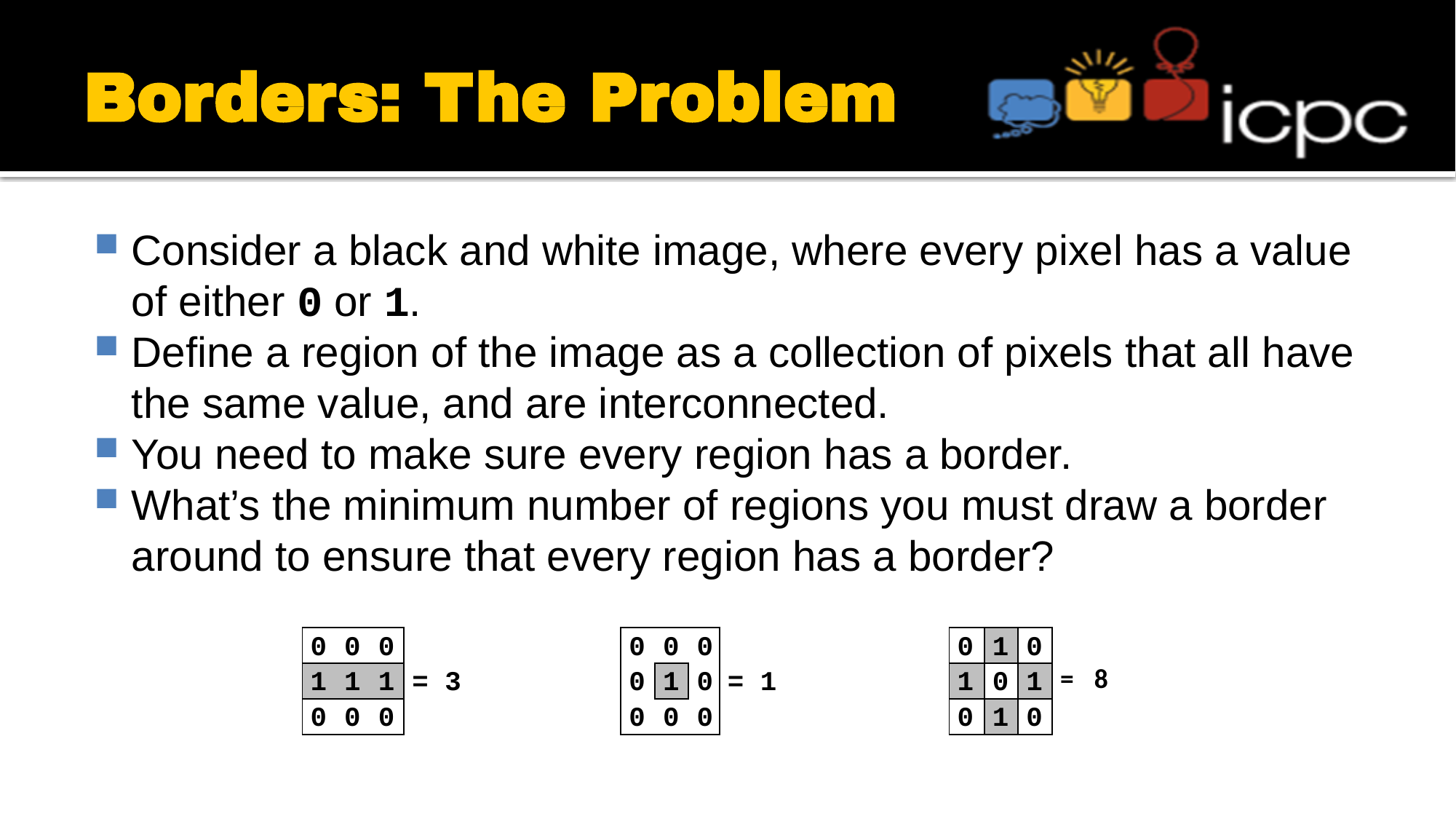

# Borders: The Problem
Consider a black and white image, where every pixel has a value of either 0 or 1.
Define a region of the image as a collection of pixels that all have the same value, and are interconnected.
You need to make sure every region has a border.
What’s the minimum number of regions you must draw a border around to ensure that every region has a border?
| 0 | 0 | 0 |  | 0 | 0 | 0 |  | 0 | 1 | 0 |  |  |
| --- | --- | --- | --- | --- | --- | --- | --- | --- | --- | --- | --- | --- |
| 1 | 1 | 1 | = 3 | 0 | 1 | 0 | = 1 | 1 | 0 | 1 | = | 8 |
| 0 | 0 | 0 |  | 0 | 0 | 0 |  | 0 | 1 | 0 |  |  |